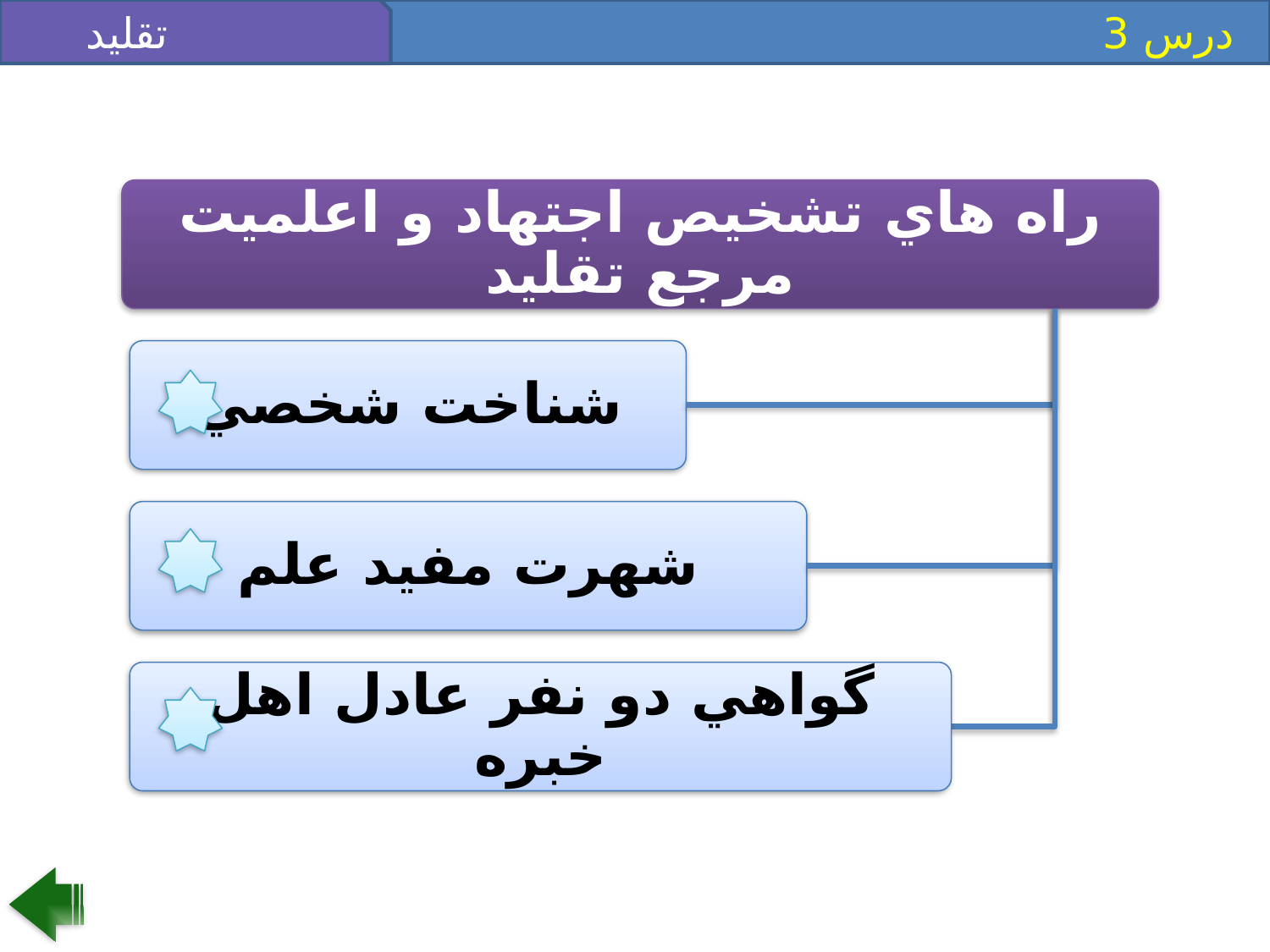

تقليد
 درس 3
راه هاي تشخيص اجتهاد و اعلميت مرجع تقليد

شناخت شخصي

شهرت مفيد علم

گواهي دو نفر عادل اهل خبره